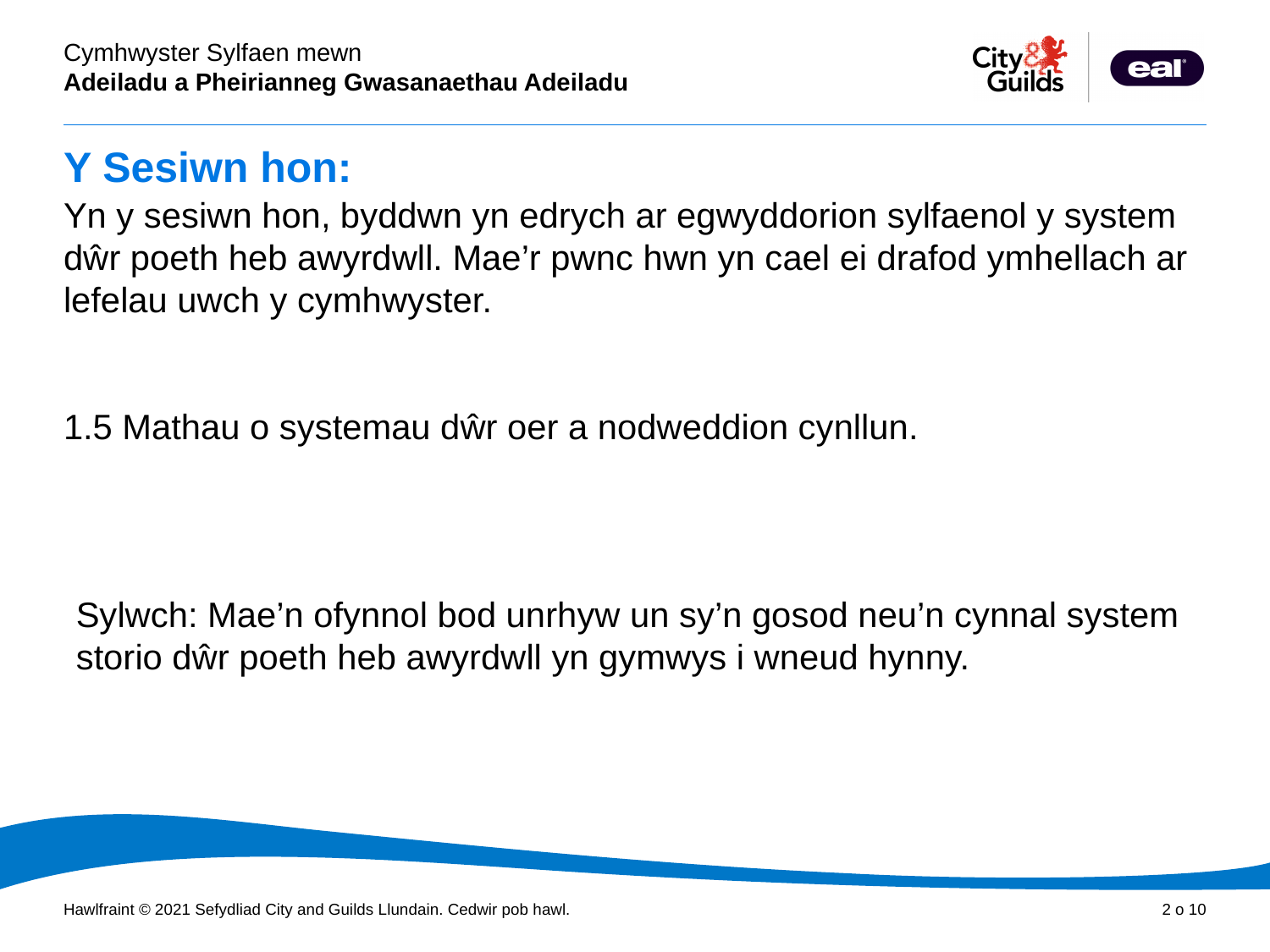

# Y Sesiwn hon:
Yn y sesiwn hon, byddwn yn edrych ar egwyddorion sylfaenol y system dŵr poeth heb awyrdwll. Mae’r pwnc hwn yn cael ei drafod ymhellach ar lefelau uwch y cymhwyster.

1.5 Mathau o systemau dŵr oer a nodweddion cynllun.

Sylwch: Mae’n ofynnol bod unrhyw un sy’n gosod neu’n cynnal system storio dŵr poeth heb awyrdwll yn gymwys i wneud hynny.